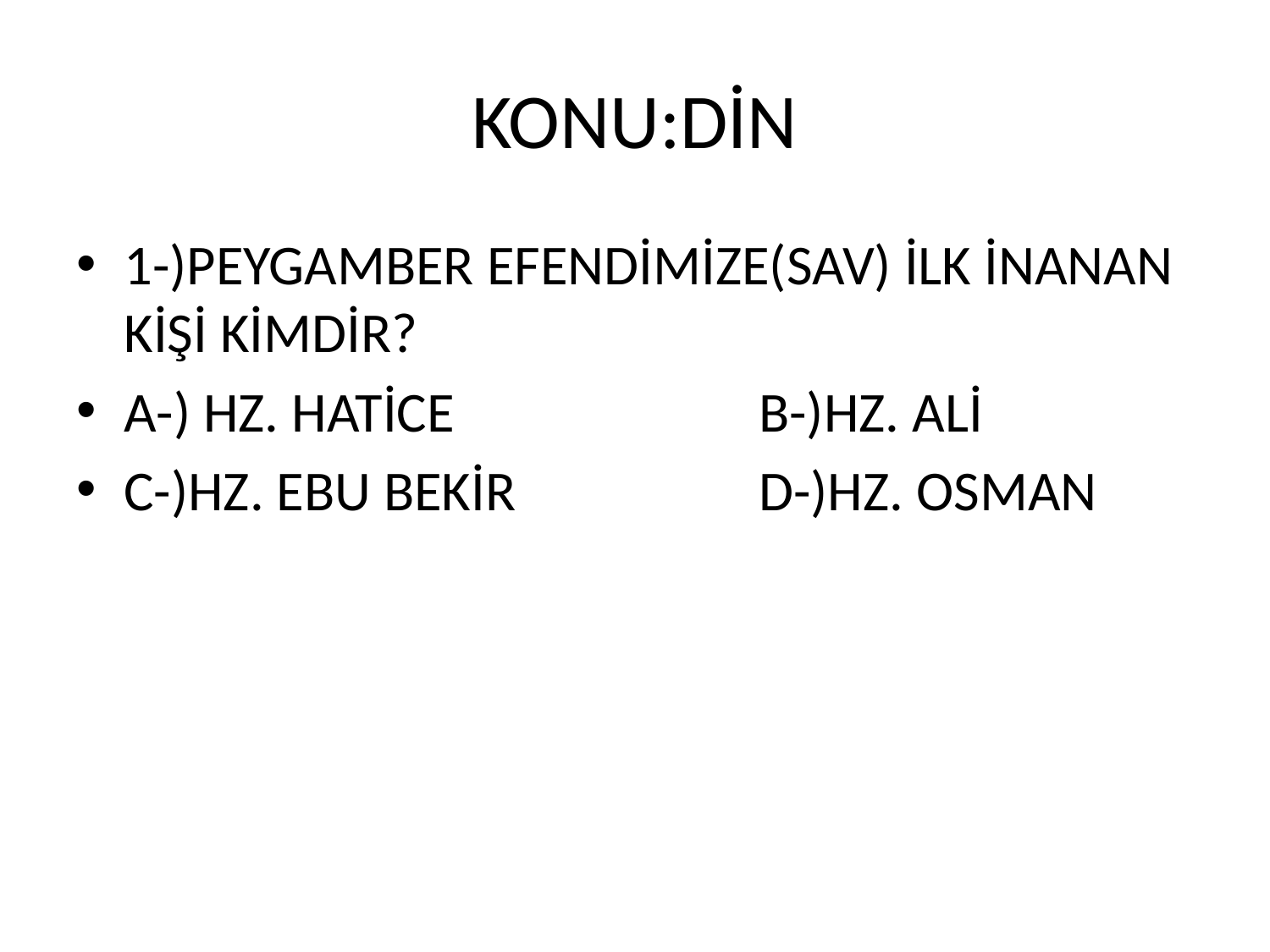

# KONU:DİN
1-)PEYGAMBER EFENDİMİZE(SAV) İLK İNANAN KİŞİ KİMDİR?
A-) HZ. HATİCE			B-)HZ. ALİ
C-)HZ. EBU BEKİR		D-)HZ. OSMAN